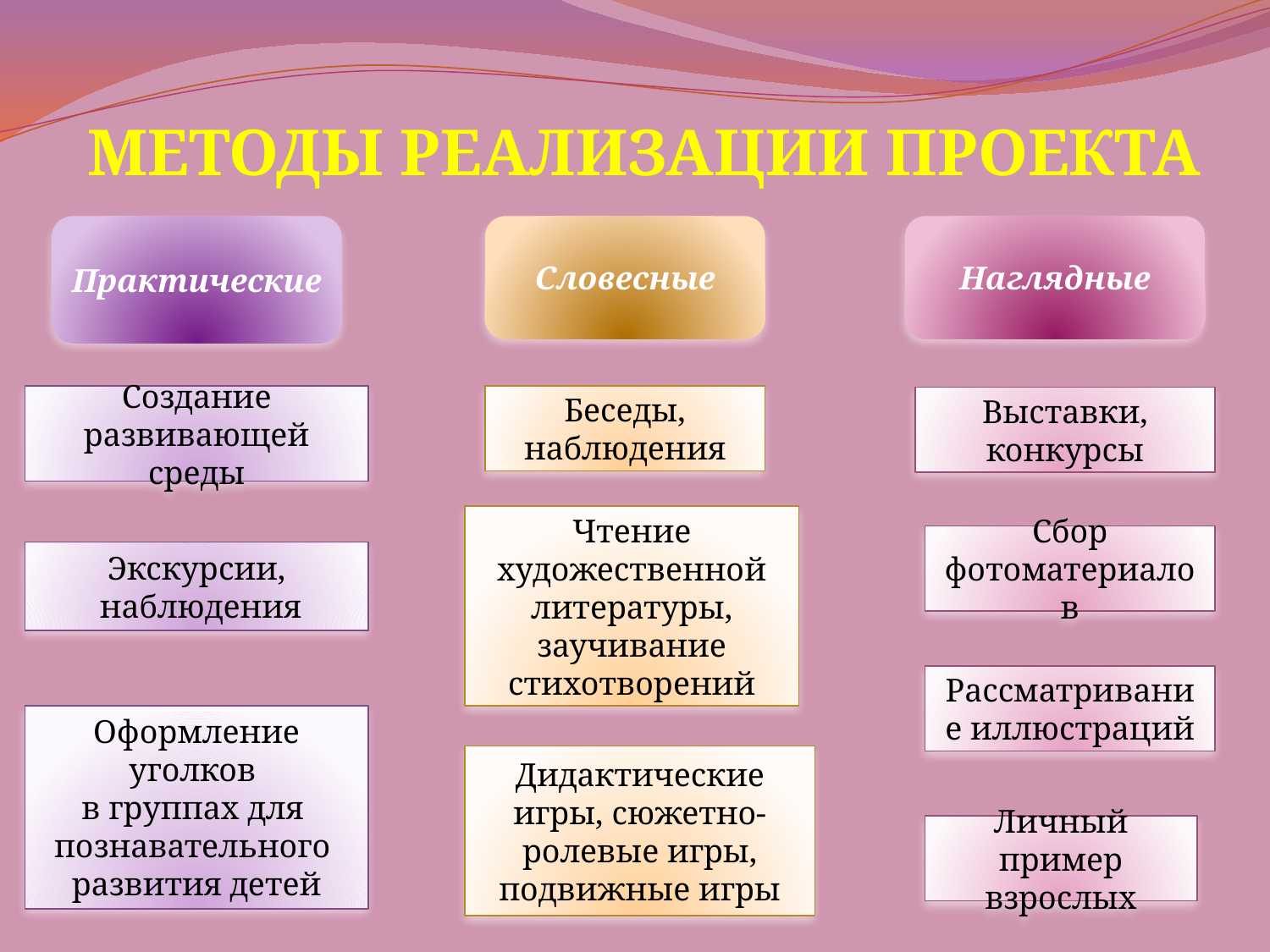

МЕТОДЫ РЕАЛИЗАЦИИ ПРОЕКТА
Словесные
Практические
Наглядные
Создание развивающей среды
Беседы, наблюдения
Выставки, конкурсы
Чтение художественной литературы, заучивание стихотворений
Сбор фотоматериалов
Экскурсии,
 наблюдения
Рассматривание иллюстраций
Оформление уголков
в группах для
познавательного
развития детей

Дидактические игры, сюжетно-ролевые игры, подвижные игры
Личный пример взрослых